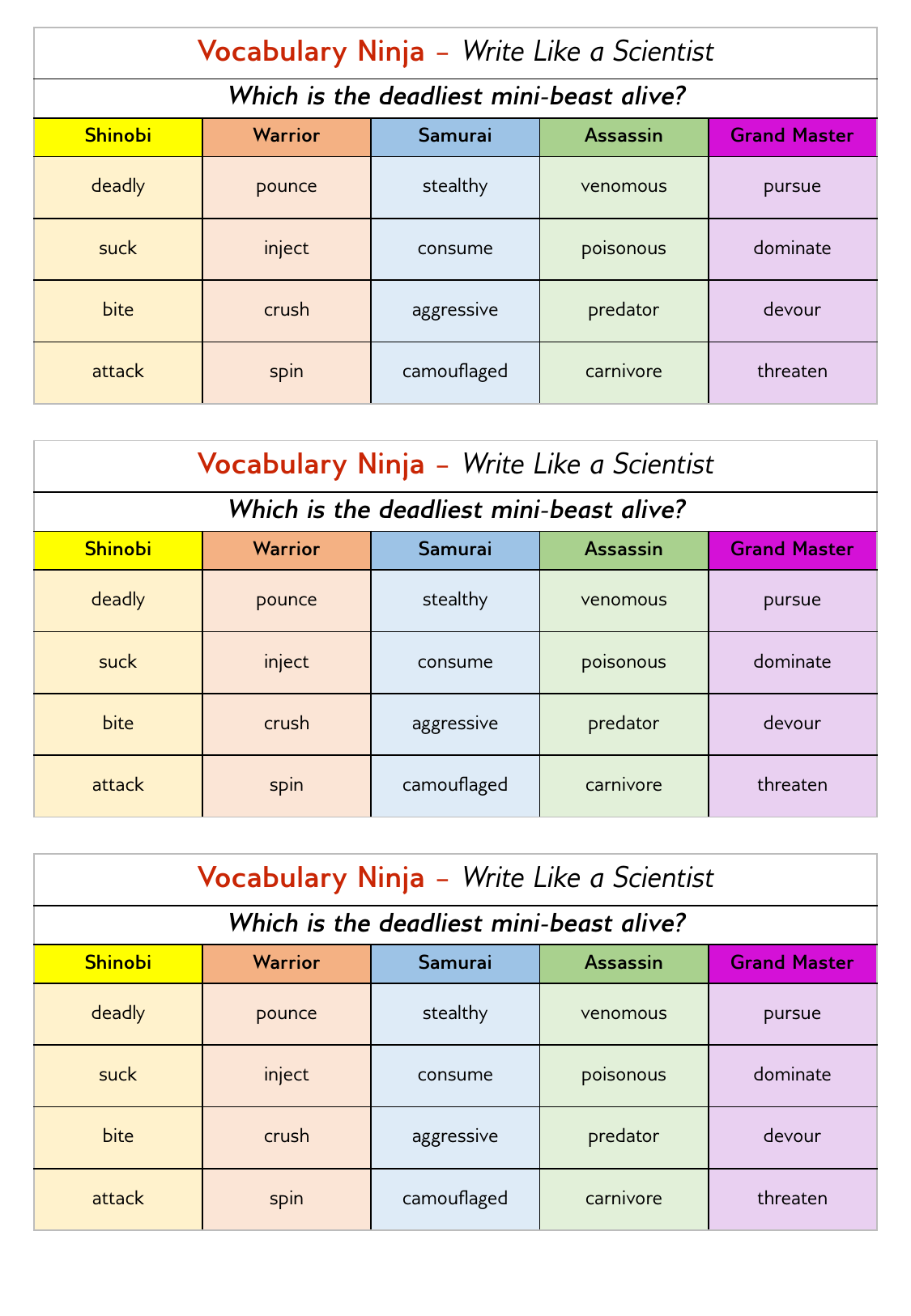

| Vocabulary Ninja – Write Like a Scientist |  |  |  |  |
| --- | --- | --- | --- | --- |
| Which is the deadliest mini-beast alive? |  |  |  |  |
| Shinobi | Warrior | Samurai | Assassin | Grand Master |
| deadly | pounce | stealthy | venomous | pursue |
| suck | inject | consume | poisonous | dominate |
| bite | crush | aggressive | predator | devour |
| attack | spin | camouflaged | carnivore | threaten |
| Vocabulary Ninja – Write Like a Scientist |  |  |  |  |
| --- | --- | --- | --- | --- |
| Which is the deadliest mini-beast alive? |  |  |  |  |
| Shinobi | Warrior | Samurai | Assassin | Grand Master |
| deadly | pounce | stealthy | venomous | pursue |
| suck | inject | consume | poisonous | dominate |
| bite | crush | aggressive | predator | devour |
| attack | spin | camouflaged | carnivore | threaten |
| Vocabulary Ninja – Write Like a Scientist |  |  |  |  |
| --- | --- | --- | --- | --- |
| Which is the deadliest mini-beast alive? |  |  |  |  |
| Shinobi | Warrior | Samurai | Assassin | Grand Master |
| deadly | pounce | stealthy | venomous | pursue |
| suck | inject | consume | poisonous | dominate |
| bite | crush | aggressive | predator | devour |
| attack | spin | camouflaged | carnivore | threaten |